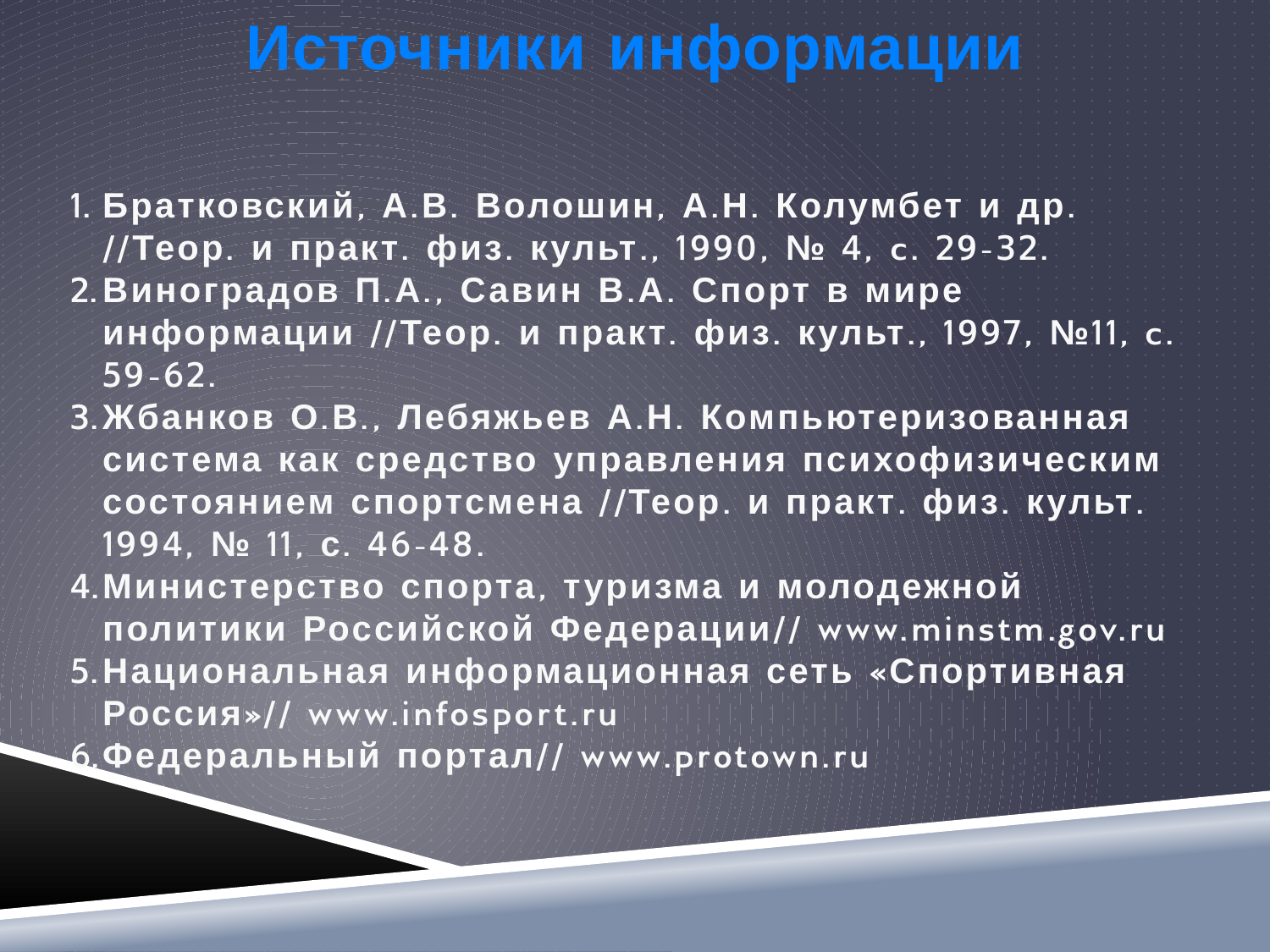

Источники информации
Братковский, А.В. Волошин, А.Н. Колумбет и др. //Теор. и практ. физ. культ., 1990, № 4, c. 29-32.
Виноградов П.А., Савин В.А. Спорт в мире информации //Теор. и практ. физ. культ., 1997, №11, c. 59-62.
Жбанков О.В., Лебяжьев А.Н. Компьютеризованная система как средство управления психофизическим состоянием спортсмена //Теор. и практ. физ. культ. 1994, № 11, с. 46-48.
Министерство спорта, туризма и молодежной политики Российской Федерации// www.minstm.gov.ru
Национальная информационная сеть «Спортивная Россия»// www.infosport.ru
Федеральный портал// www.protown.ru